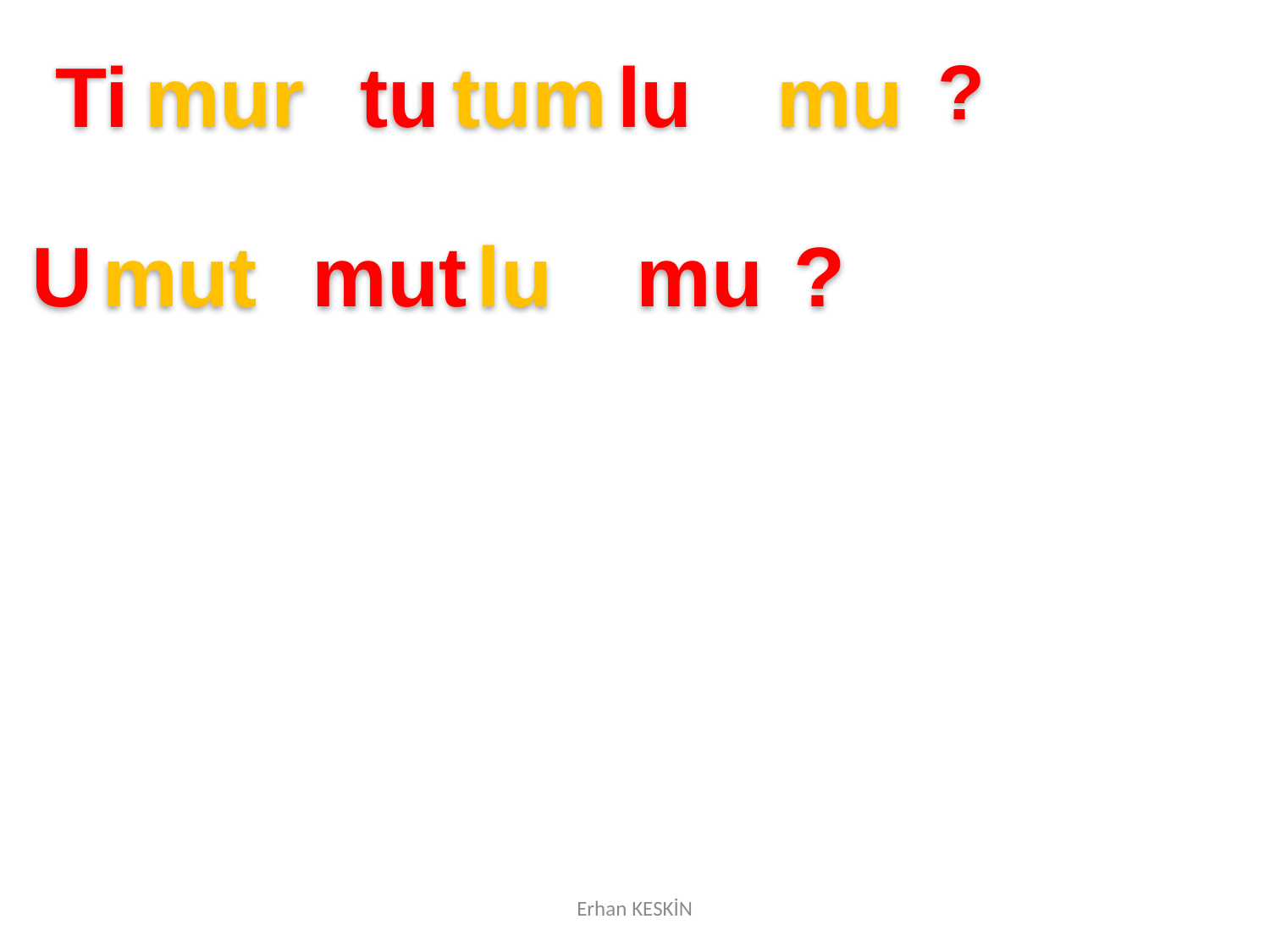

Ti
mur
tu
tum
lu
mu
?
U
mut
mut
lu
mu
?
Erhan KESKİN